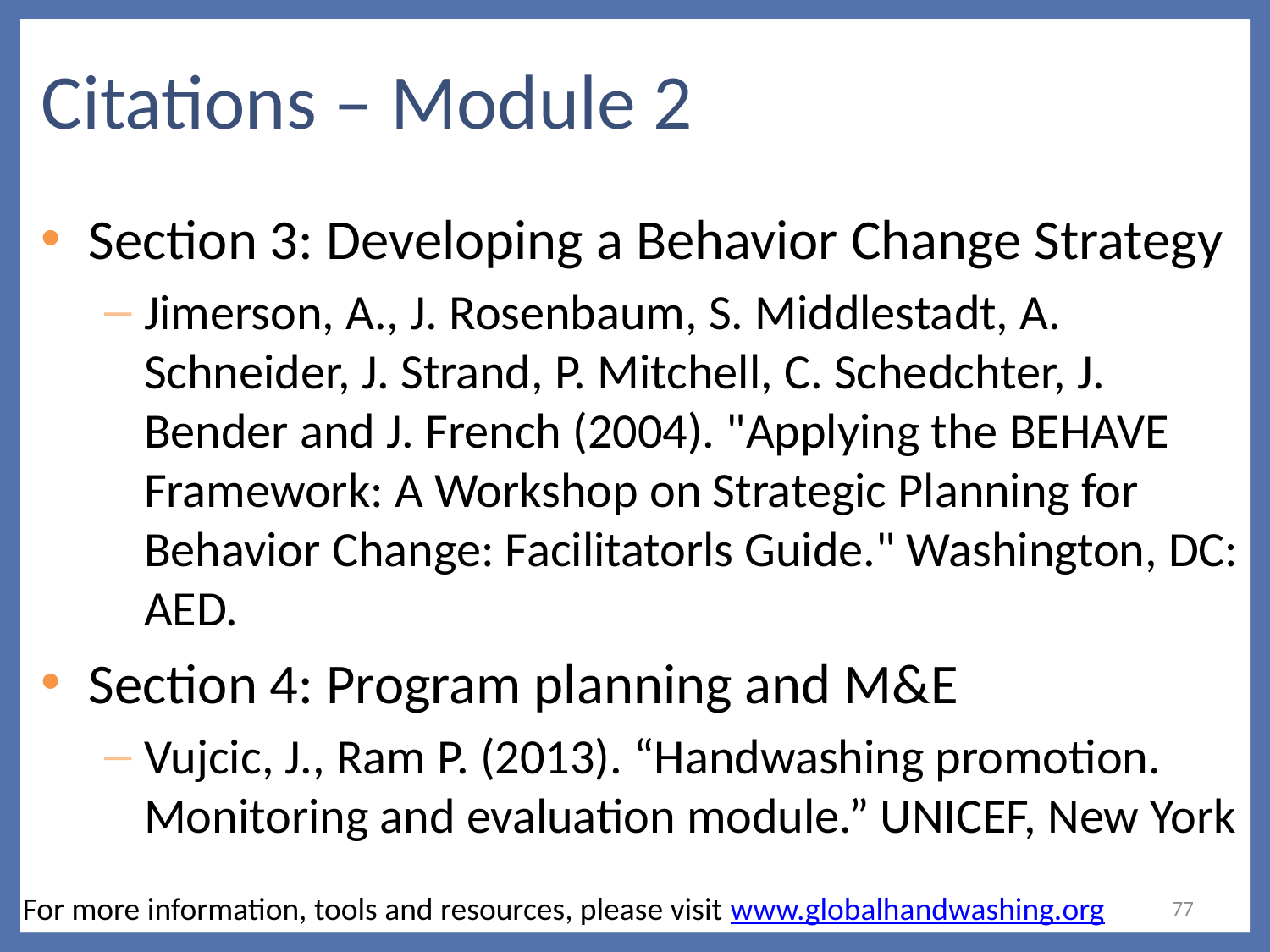

# Citations – Module 2
Section 3: Developing a Behavior Change Strategy
Jimerson, A., J. Rosenbaum, S. Middlestadt, A. Schneider, J. Strand, P. Mitchell, C. Schedchter, J. Bender and J. French (2004). "Applying the BEHAVE Framework: A Workshop on Strategic Planning for Behavior Change: Facilitatorls Guide." Washington, DC: AED.
Section 4: Program planning and M&E
Vujcic, J., Ram P. (2013). “Handwashing promotion. Monitoring and evaluation module.” UNICEF, New York

For more information, tools and resources, please visit www.globalhandwashing.org
77